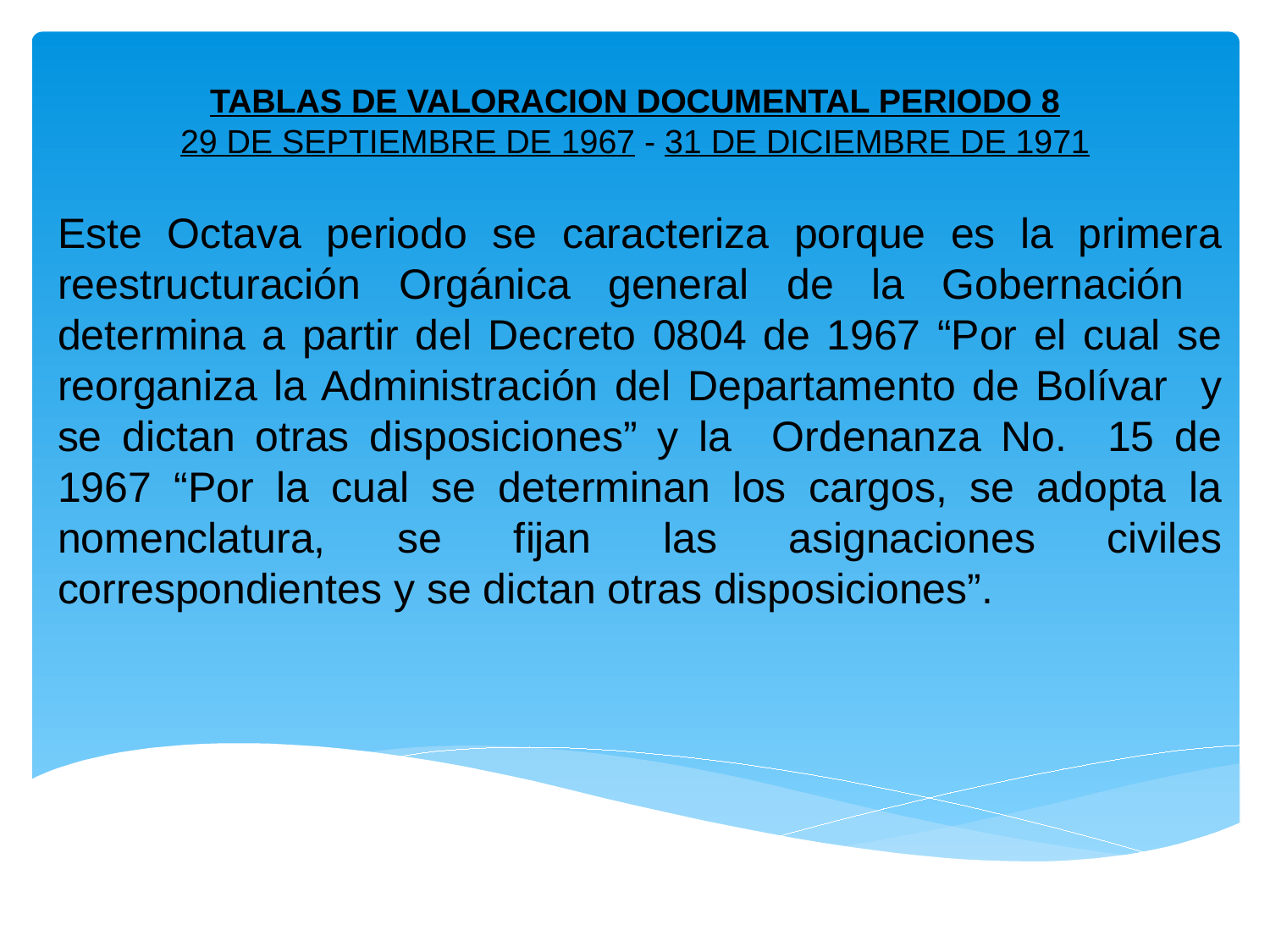

# TABLAS DE VALORACION DOCUMENTAL PERIODO 8 29 DE SEPTIEMBRE DE 1967 - 31 DE DICIEMBRE DE 1971

Este Octava periodo se caracteriza porque es la primera reestructuración Orgánica general de la Gobernación  determina a partir del Decreto 0804 de 1967 “Por el cual se reorganiza la Administración del Departamento de Bolívar  y se dictan otras disposiciones” y la  Ordenanza No.  15 de 1967 “Por la cual se determinan los cargos, se adopta la nomenclatura, se fijan las asignaciones civiles correspondientes y se dictan otras disposiciones”.